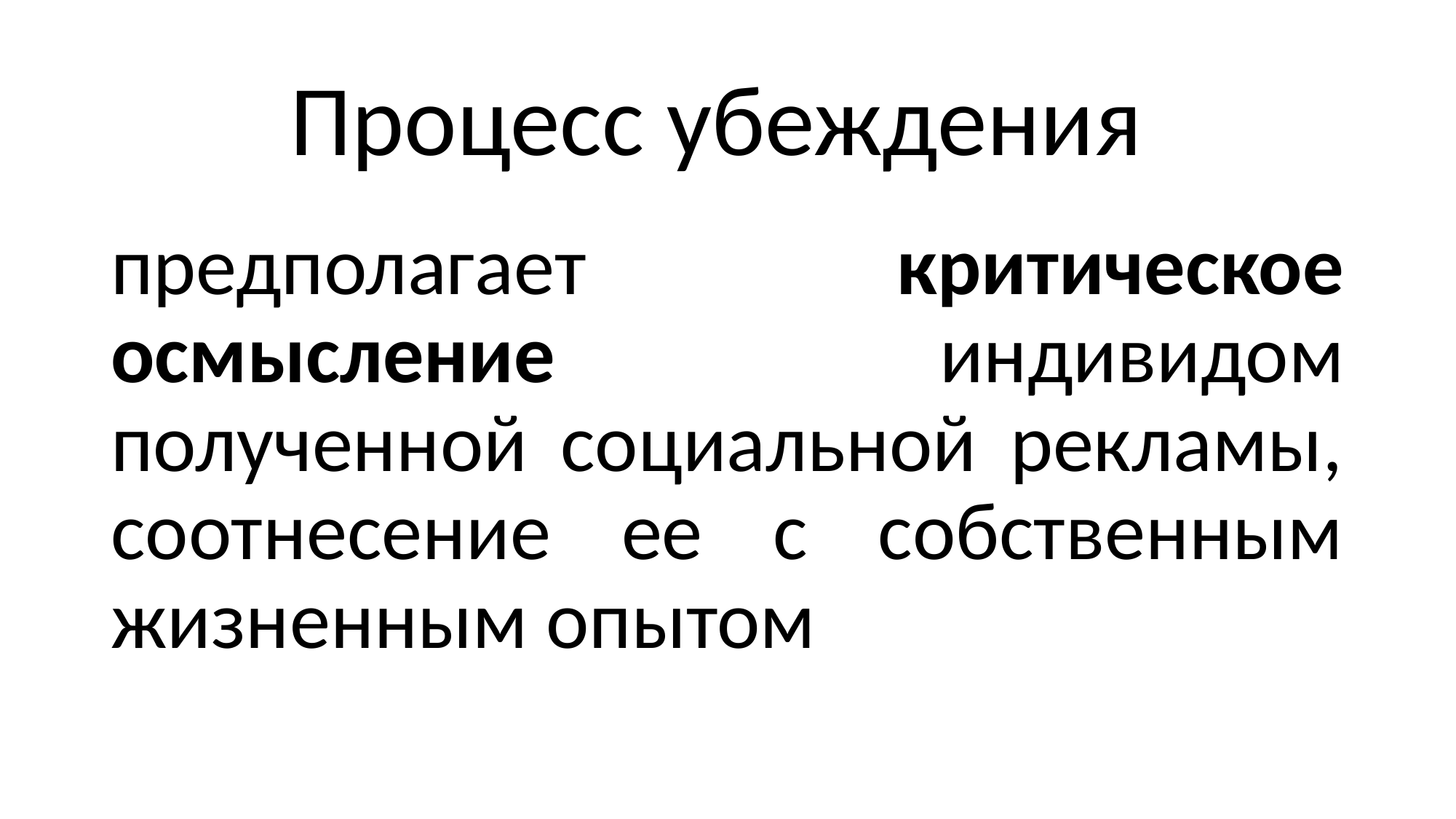

# Процесс убеждения
предполагает критическое осмысление индивидом полученной социальной рекламы, соотнесение ее с собственным жизненным опытом